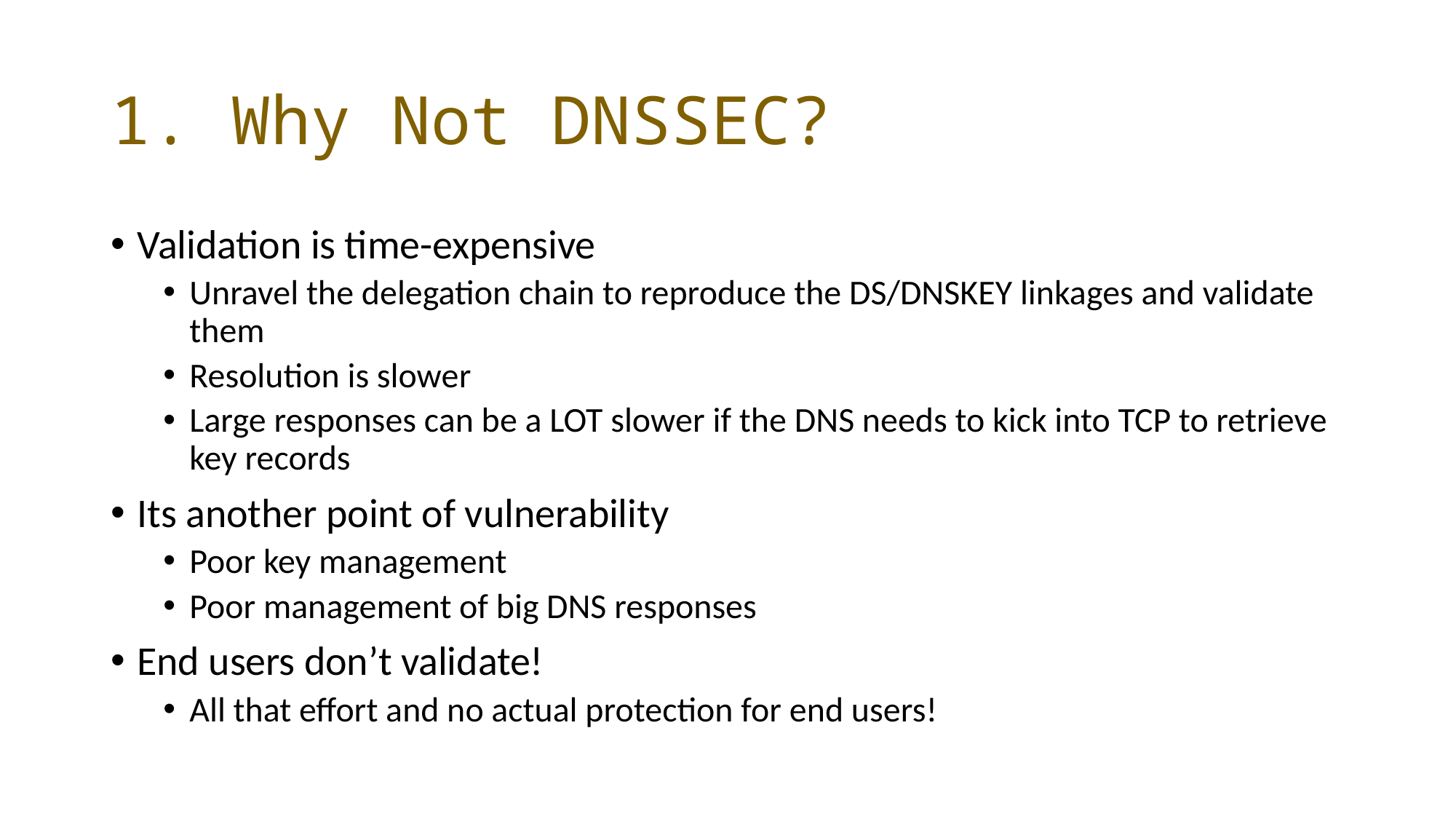

# 1. Why Not DNSSEC?
Validation is time-expensive
Unravel the delegation chain to reproduce the DS/DNSKEY linkages and validate them
Resolution is slower
Large responses can be a LOT slower if the DNS needs to kick into TCP to retrieve key records
Its another point of vulnerability
Poor key management
Poor management of big DNS responses
End users don’t validate!
All that effort and no actual protection for end users!